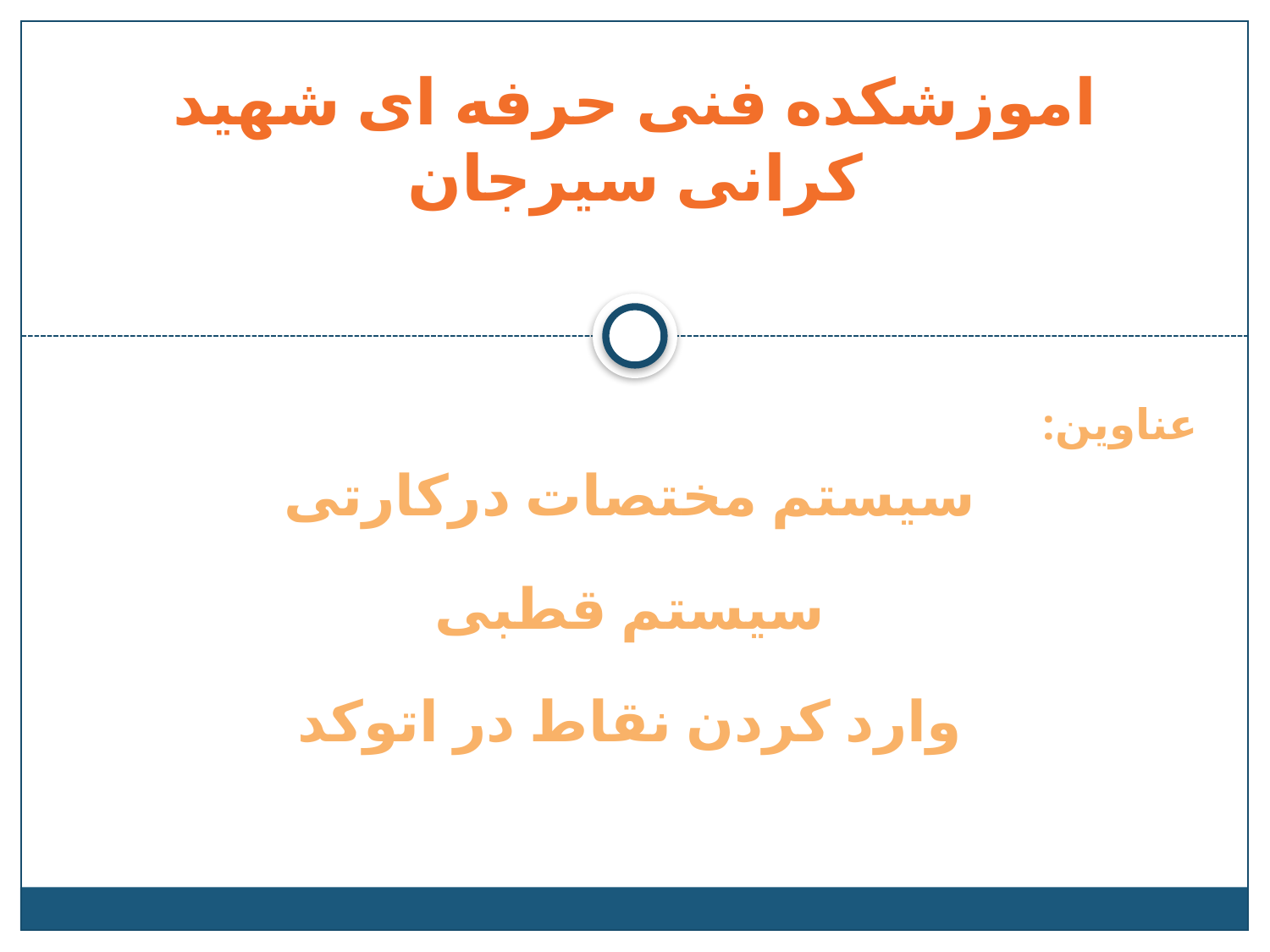

# اموزشکده فنی حرفه ای شهید کرانی سیرجان
عناوین:
سیستم مختصات درکارتی
سیستم قطبی
وارد کردن نقاط در اتوکد